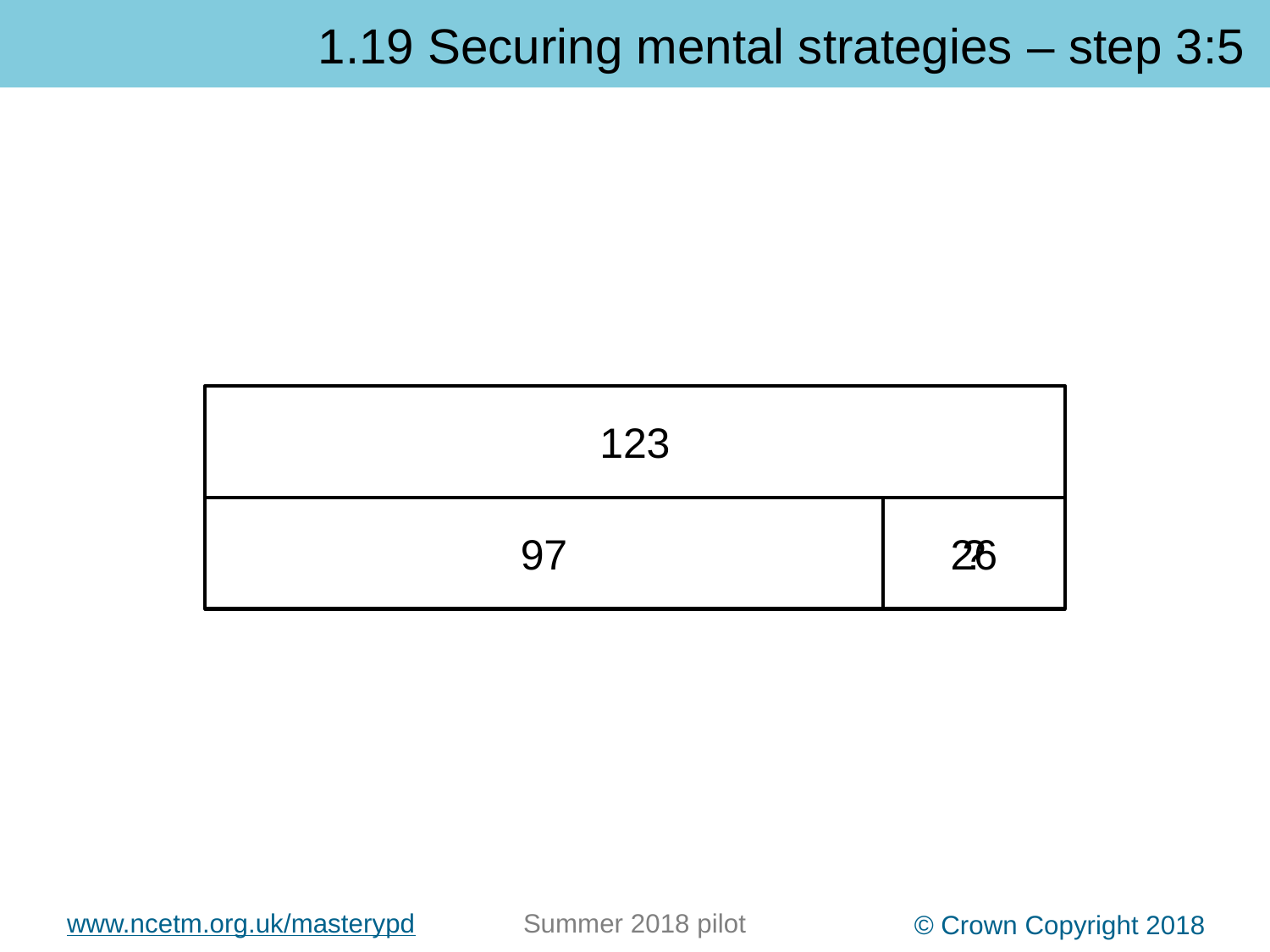

1.19 Securing mental strategies – step 3:5

123

?
97
26